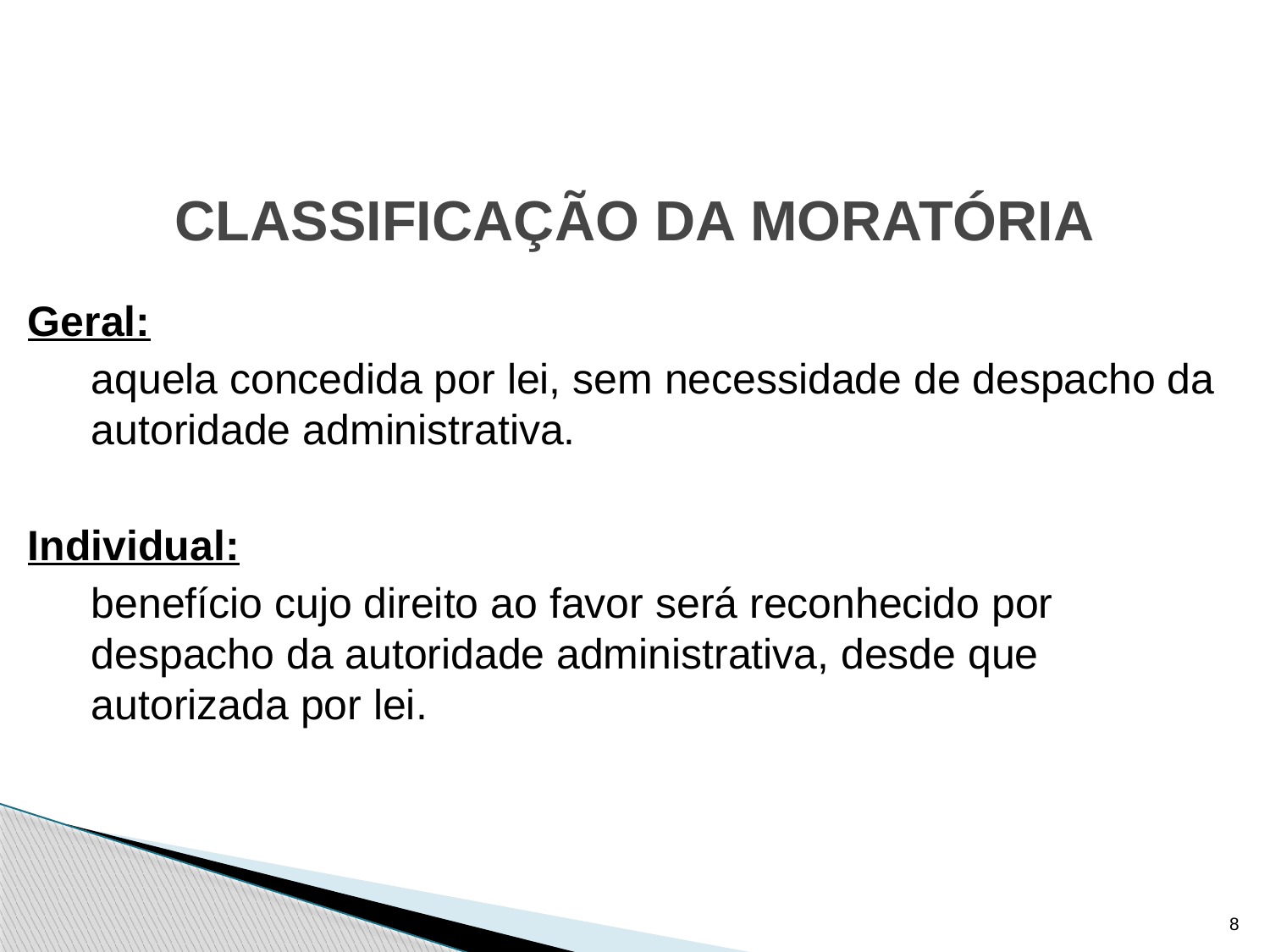

# CLASSIFICAÇÃO DA MORATÓRIA
Geral:
	aquela concedida por lei, sem necessidade de despacho da autoridade administrativa.

Individual:
	benefício cujo direito ao favor será reconhecido por despacho da autoridade administrativa, desde que autorizada por lei.

8